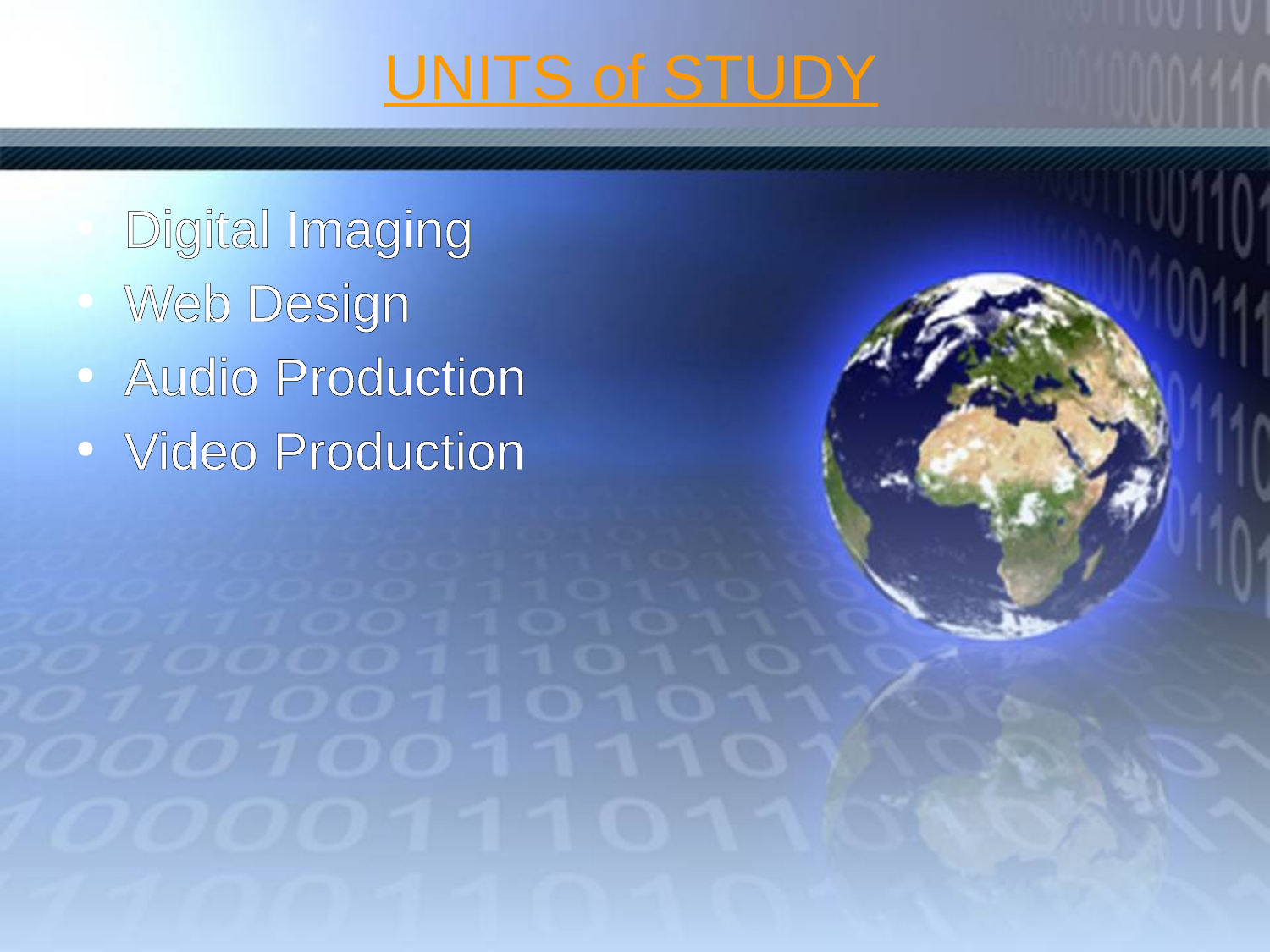

# UNITS of STUDY
Digital Imaging
Web Design
Audio Production
Video Production